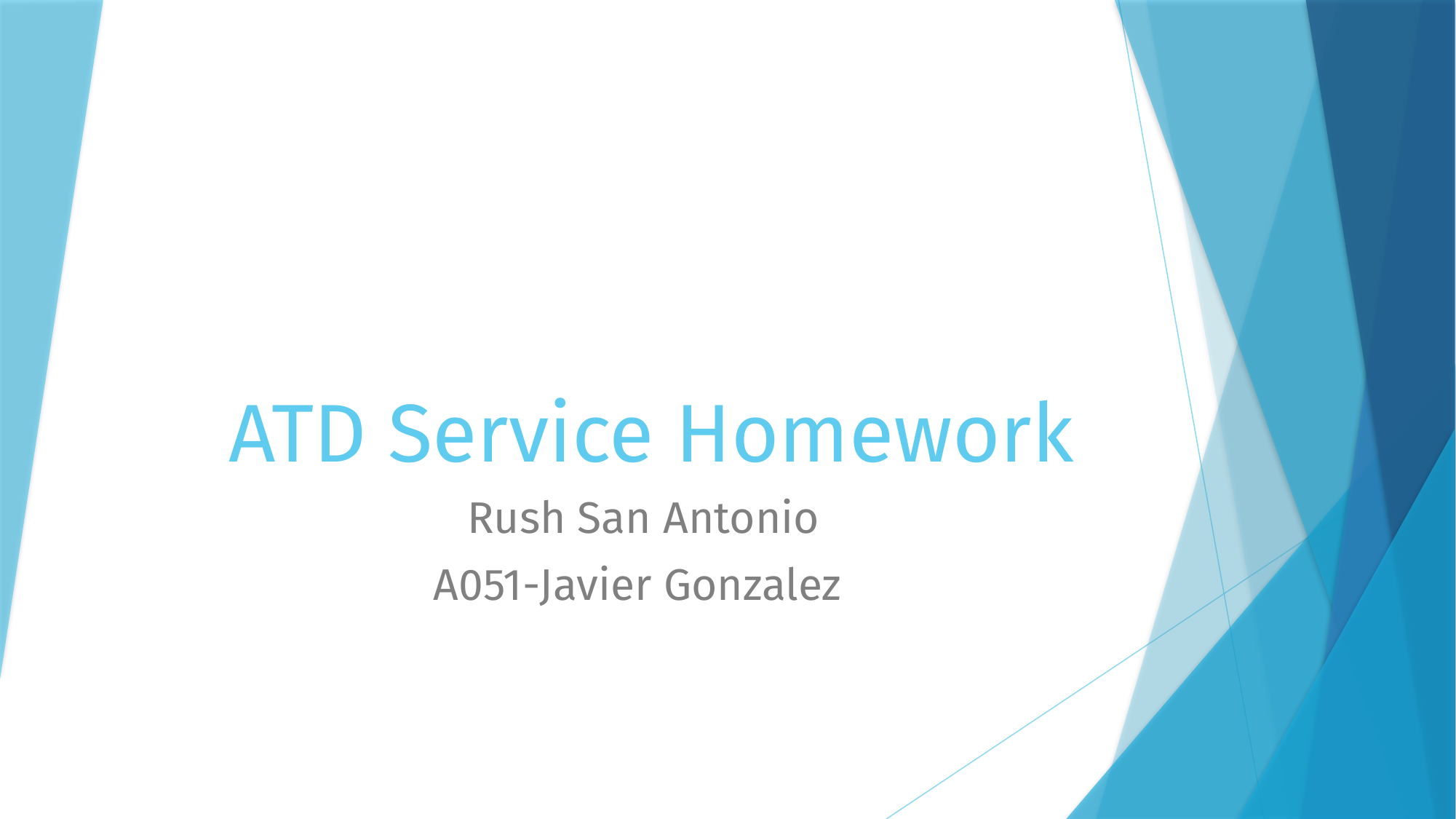

# ATD Service Homework
Rush San Antonio
A051-Javier Gonzalez